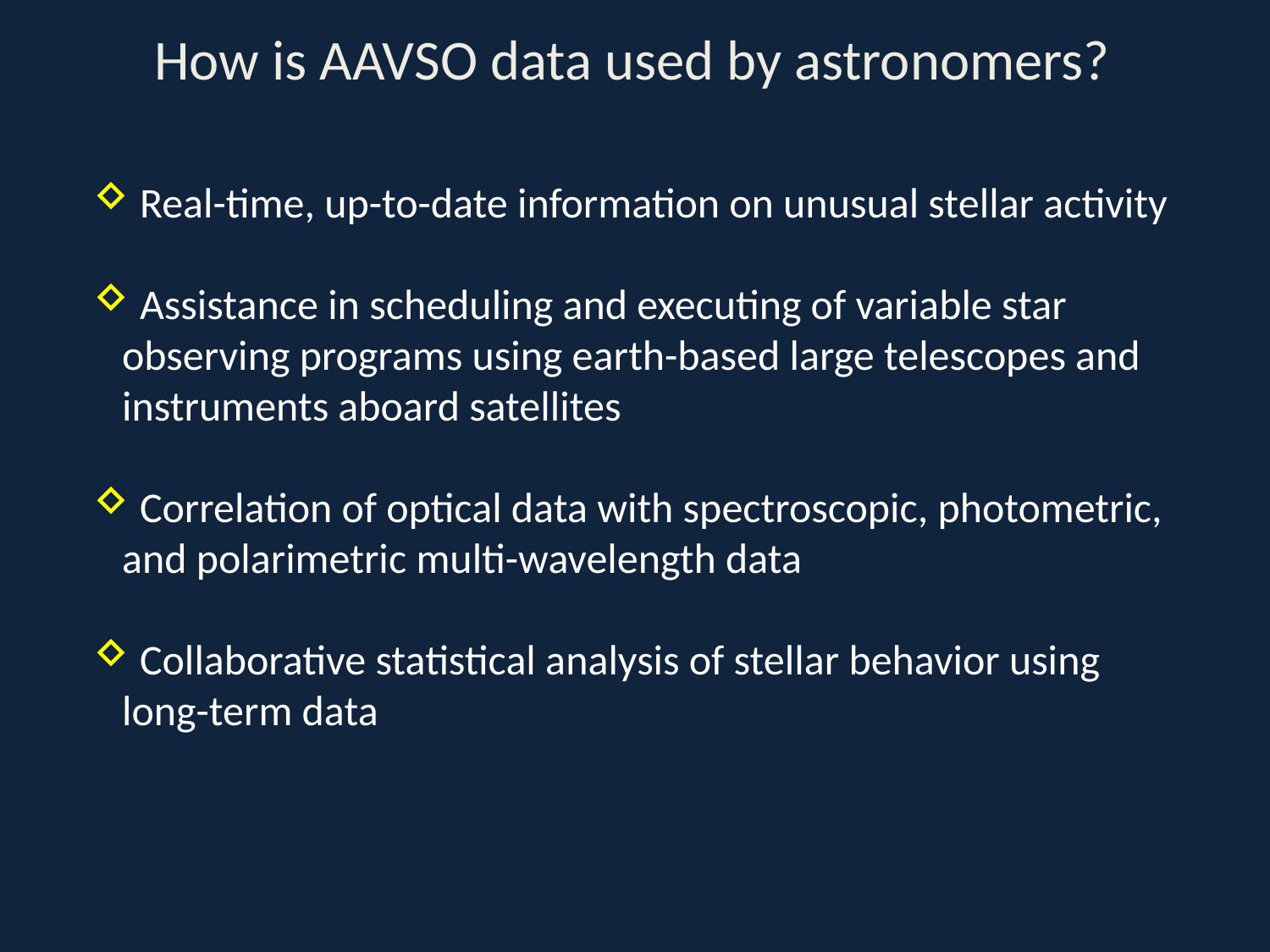

# How is AAVSO data used by astronomers?
 Real-time, up-to-date information on unusual stellar activity

 Assistance in scheduling and executing of variable star observing programs using earth-based large telescopes and instruments aboard satellites

 Correlation of optical data with spectroscopic, photometric, and polarimetric multi-wavelength data

 Collaborative statistical analysis of stellar behavior using long-term data